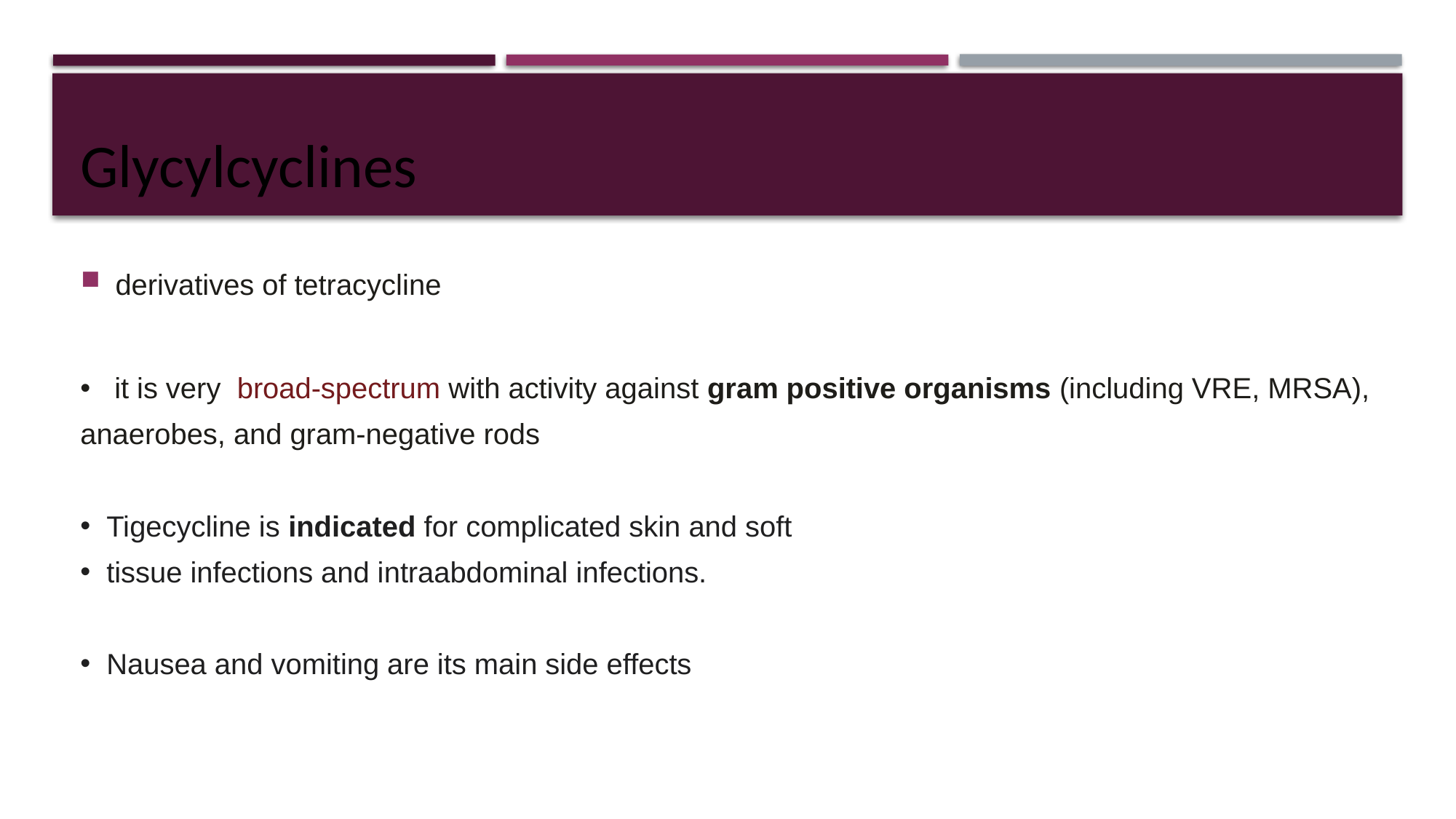

# Glycylcyclines
derivatives of tetracycline

 it is very  broad-spectrum with activity against gram positive organisms (including VRE, MRSA),
anaerobes, and gram-negative rods

Tigecycline is indicated for complicated skin and soft
tissue infections and intraabdominal infections.

Nausea and vomiting are its main side effects